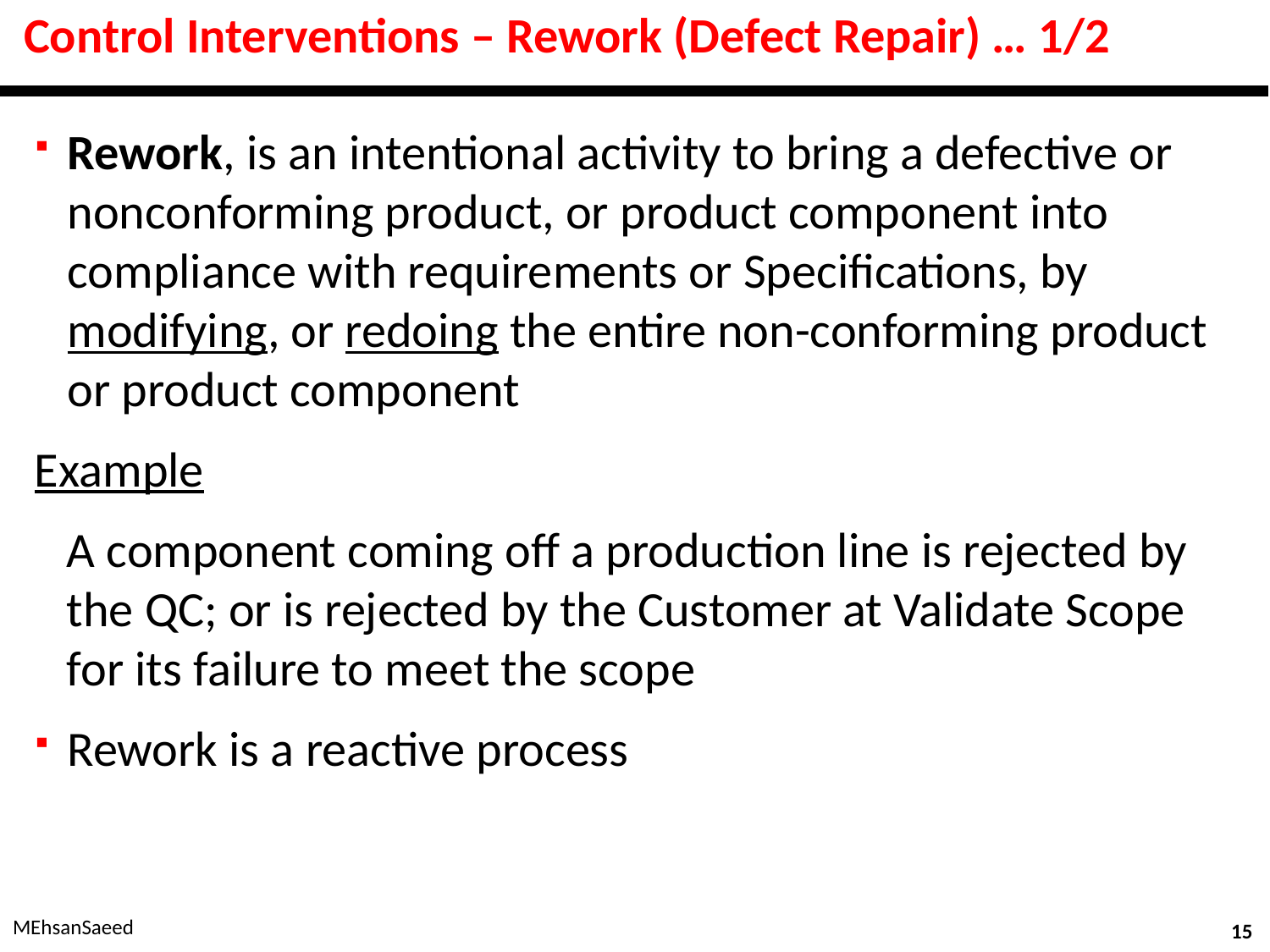

# Control Interventions – Rework (Defect Repair) … 1/2
Rework, is an intentional activity to bring a defective or nonconforming product, or product component into compliance with requirements or Specifications, by modifying, or redoing the entire non-conforming product or product component
Example
A component coming off a production line is rejected by the QC; or is rejected by the Customer at Validate Scope for its failure to meet the scope
Rework is a reactive process
MEhsanSaeed
15